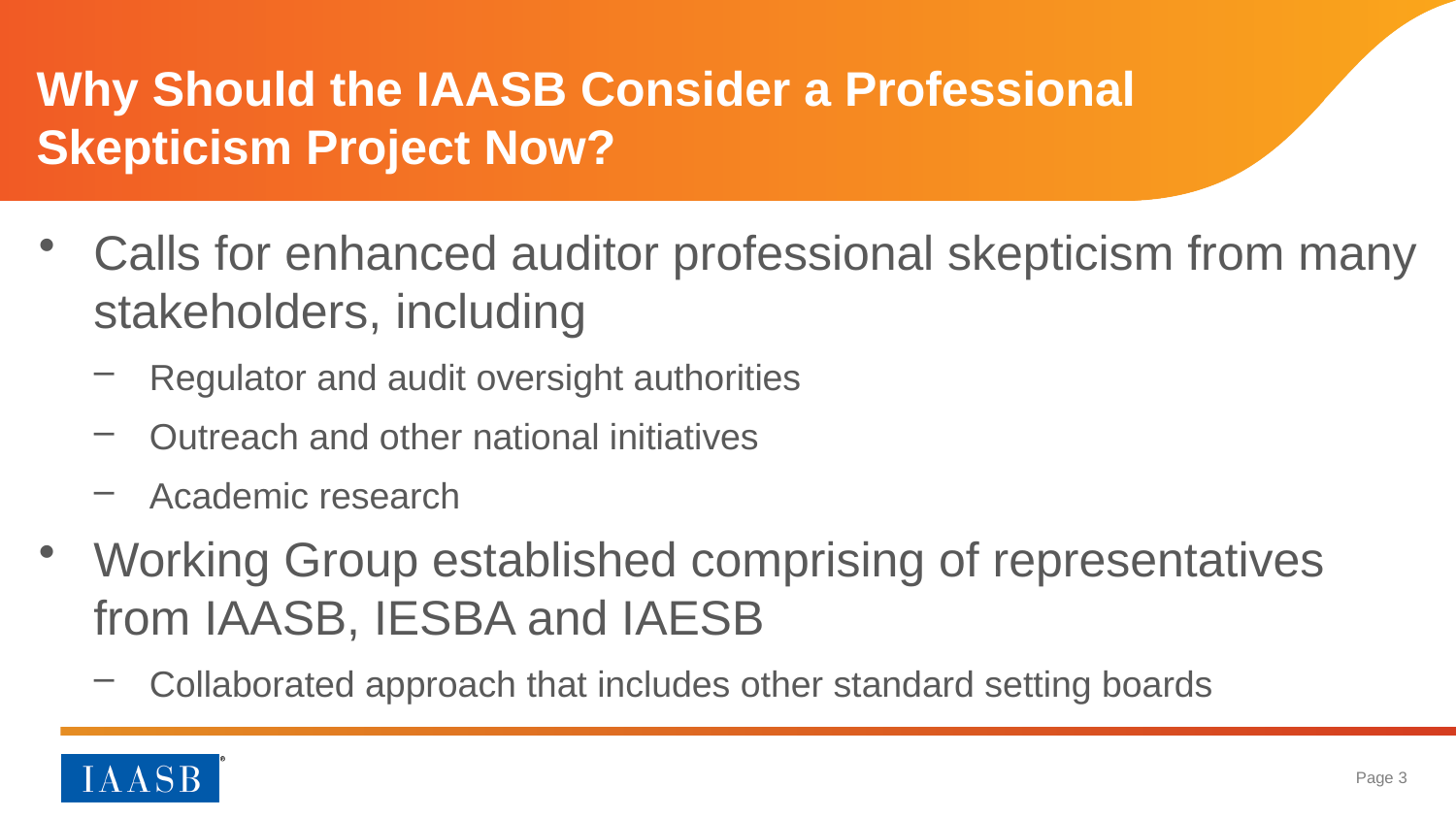

# Why Should the IAASB Consider a Professional Skepticism Project Now?
Calls for enhanced auditor professional skepticism from many stakeholders, including
Regulator and audit oversight authorities
Outreach and other national initiatives
Academic research
Working Group established comprising of representatives from IAASB, IESBA and IAESB
Collaborated approach that includes other standard setting boards